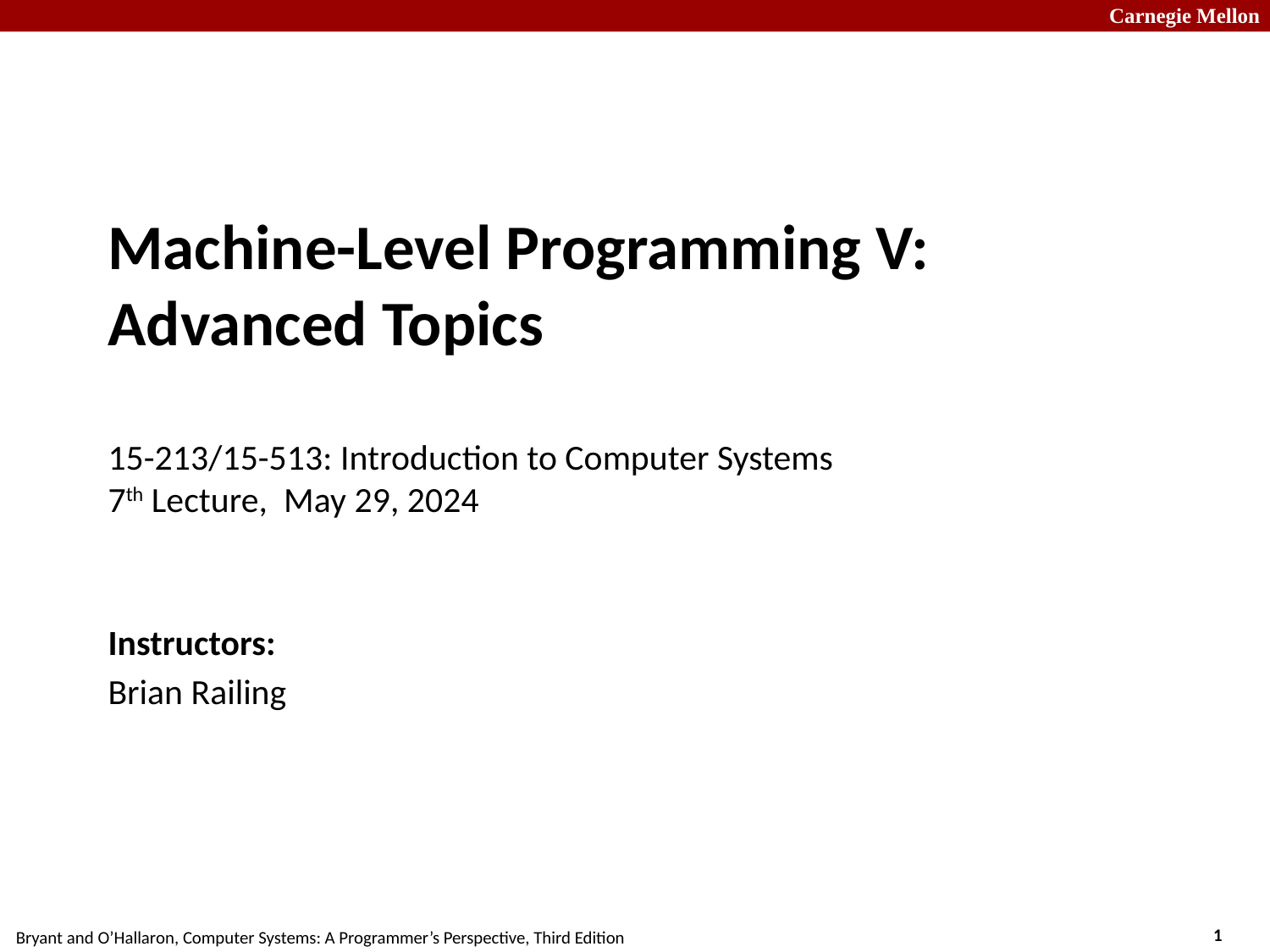

# Machine-Level Programming V: Advanced Topics 15-213/15-513: Introduction to Computer Systems 7th Lecture,  May 29, 2024
Instructors:
Brian Railing